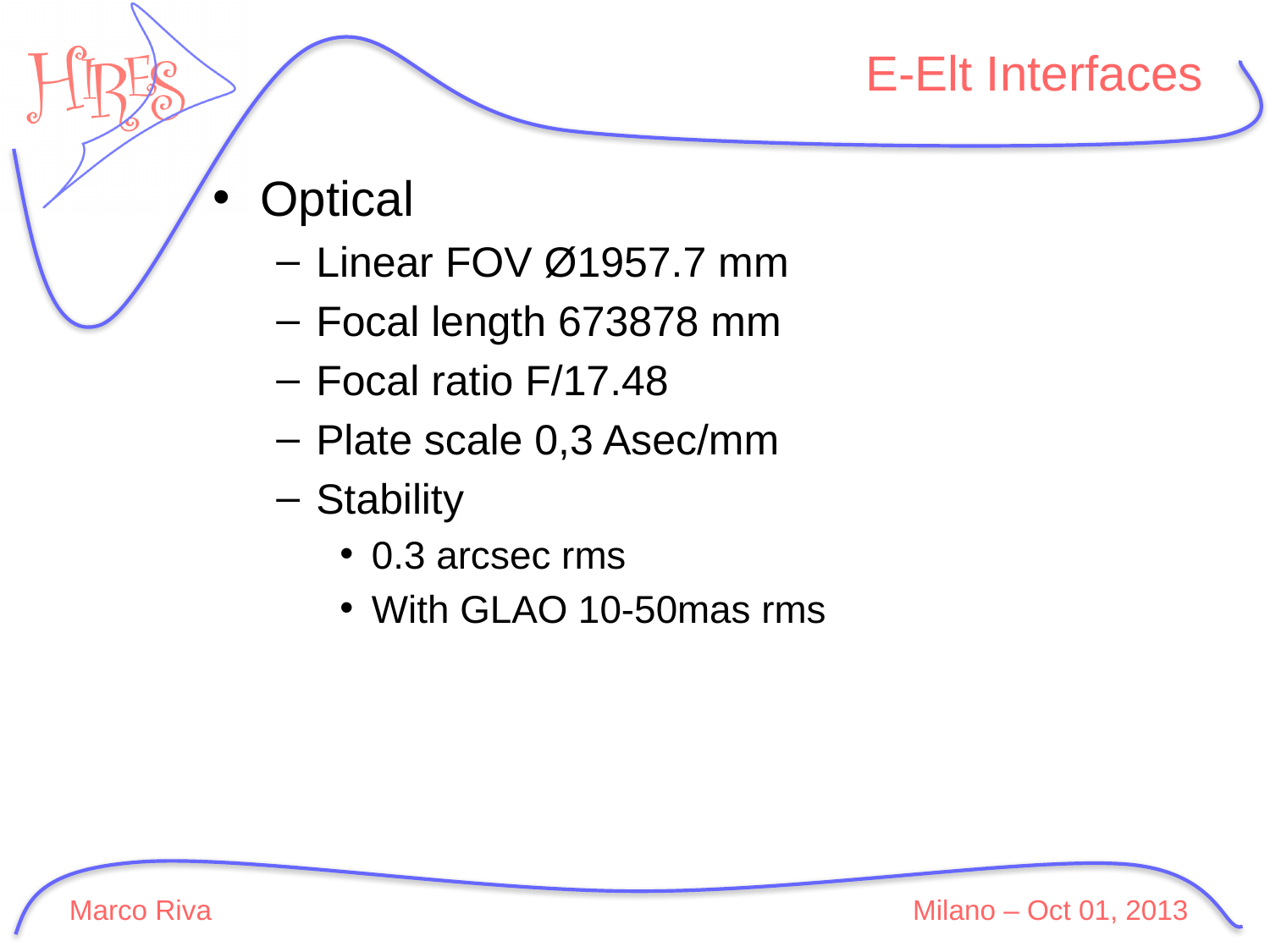

# E-Elt Interfaces
Optical
Linear FOV Ø1957.7 mm
Focal length 673878 mm
Focal ratio F/17.48
Plate scale 0,3 Asec/mm
Stability
0.3 arcsec rms
With GLAO 10-50mas rms